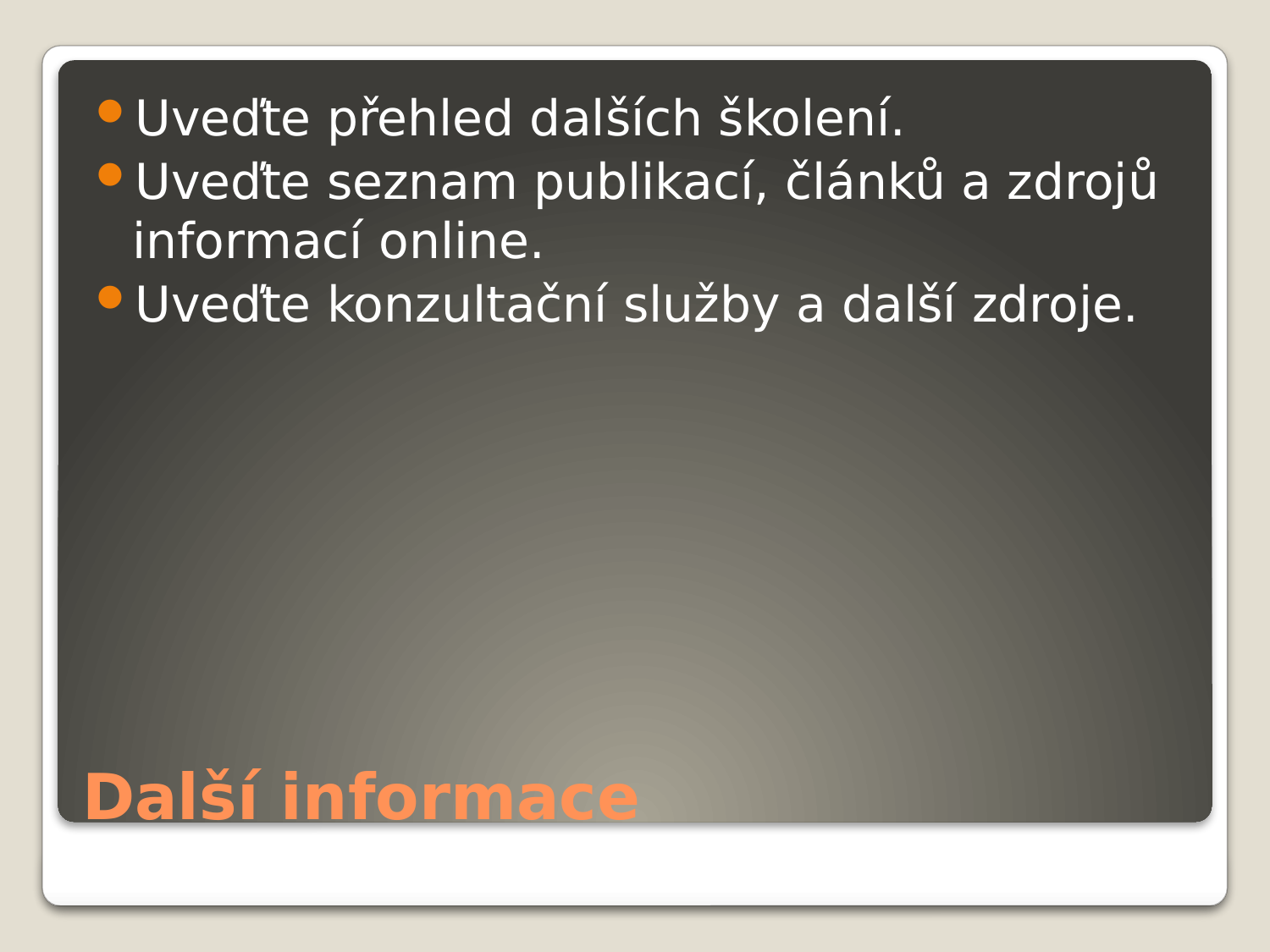

Uveďte přehled dalších školení.
Uveďte seznam publikací, článků a zdrojů informací online.
Uveďte konzultační služby a další zdroje.
# Další informace